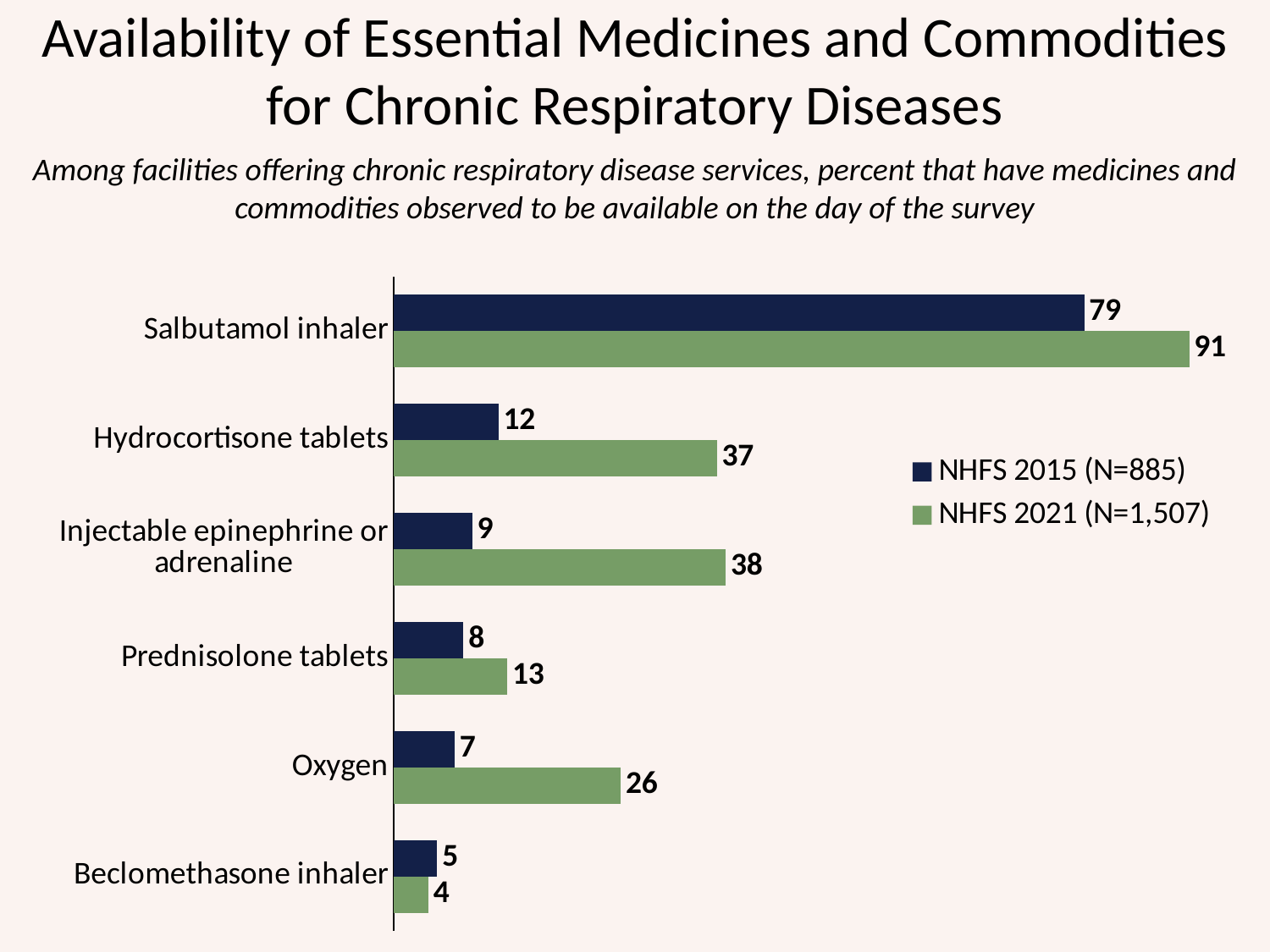

# Availability of Essential Medicines and Commodities for Chronic Respiratory Diseases
Among facilities offering chronic respiratory disease services, percent that have medicines and commodities observed to be available on the day of the survey

### Chart

| Category | NHFS 2021 (N=1,507) | NHFS 2015 (N=885) |
|---|---|---|
| Beclomethasone inhaler | 4.0 | 5.0 |
| Oxygen | 26.0 | 7.0 |
| Prednisolone tablets | 13.0 | 8.0 |
| Injectable epinephrine or adrenaline | 38.0 | 9.0 |
| Hydrocortisone tablets | 37.0 | 12.0 |
| Salbutamol inhaler | 91.0 | 79.0 |